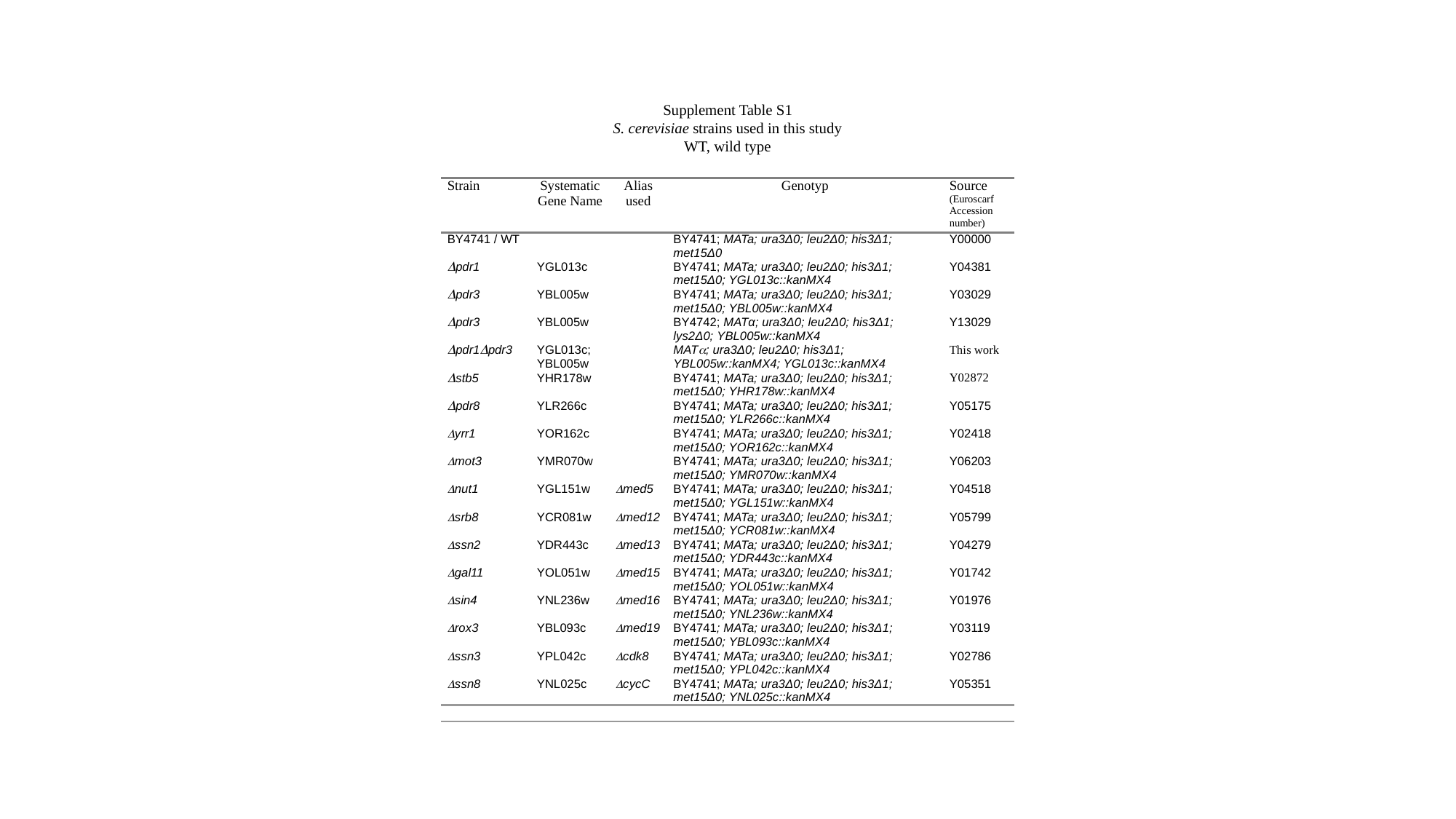

Supplement Table S1
S. cerevisiae strains used in this study
WT, wild type
| Strain | Systematic Gene Name | Alias used | Genotyp | Source (Euroscarf Accession number) |
| --- | --- | --- | --- | --- |
| BY4741 / WT |  |  | BY4741; MATa; ura3Δ0; leu2Δ0; his3Δ1; met15Δ0 | Y00000 |
| Δpdr1 | YGL013c |  | BY4741; MATa; ura3Δ0; leu2Δ0; his3Δ1; met15Δ0; YGL013c::kanMX4 | Y04381 |
| Δpdr3 | YBL005w |  | BY4741; MATa; ura3Δ0; leu2Δ0; his3Δ1; met15Δ0; YBL005w::kanMX4 | Y03029 |
| Δpdr3 | YBL005w |  | BY4742; MATα; ura3Δ0; leu2Δ0; his3Δ1; lys2Δ0; YBL005w::kanMX4 | Y13029 |
| Δpdr1Δpdr3 | YGL013c; YBL005w |  | MATα; ura3Δ0; leu2Δ0; his3Δ1; YBL005w::kanMX4; YGL013c::kanMX4 | This work |
| Δstb5 | YHR178w |  | BY4741; MATa; ura3Δ0; leu2Δ0; his3Δ1; met15Δ0; YHR178w::kanMX4 | Y02872 |
| Δpdr8 | YLR266c |  | BY4741; MATa; ura3Δ0; leu2Δ0; his3Δ1; met15Δ0; YLR266c::kanMX4 | Y05175 |
| Δyrr1 | YOR162c |  | BY4741; MATa; ura3Δ0; leu2Δ0; his3Δ1; met15Δ0; YOR162c::kanMX4 | Y02418 |
| Δmot3 | YMR070w |  | BY4741; MATa; ura3Δ0; leu2Δ0; his3Δ1; met15Δ0; YMR070w::kanMX4 | Y06203 |
| Δnut1 | YGL151w | Δmed5 | BY4741; MATa; ura3Δ0; leu2Δ0; his3Δ1; met15Δ0; YGL151w::kanMX4 | Y04518 |
| Δsrb8 | YCR081w | Δmed12 | BY4741; MATa; ura3Δ0; leu2Δ0; his3Δ1; met15Δ0; YCR081w::kanMX4 | Y05799 |
| Δssn2 | YDR443c | Δmed13 | BY4741; MATa; ura3Δ0; leu2Δ0; his3Δ1; met15Δ0; YDR443c::kanMX4 | Y04279 |
| Δgal11 | YOL051w | Δmed15 | BY4741; MATa; ura3Δ0; leu2Δ0; his3Δ1; met15Δ0; YOL051w::kanMX4 | Y01742 |
| Δsin4 | YNL236w | Δmed16 | BY4741; MATa; ura3Δ0; leu2Δ0; his3Δ1; met15Δ0; YNL236w::kanMX4 | Y01976 |
| Δrox3 | YBL093c | Δmed19 | BY4741; MATa; ura3Δ0; leu2Δ0; his3Δ1; met15Δ0; YBL093c::kanMX4 | Y03119 |
| Δssn3 | YPL042c | Δcdk8 | BY4741; MATa; ura3Δ0; leu2Δ0; his3Δ1; met15Δ0; YPL042c::kanMX4 | Y02786 |
| Δssn8 | YNL025c | ΔcycC | BY4741; MATa; ura3Δ0; leu2Δ0; his3Δ1; met15Δ0; YNL025c::kanMX4 | Y05351 |
|  |  |  |  |  |